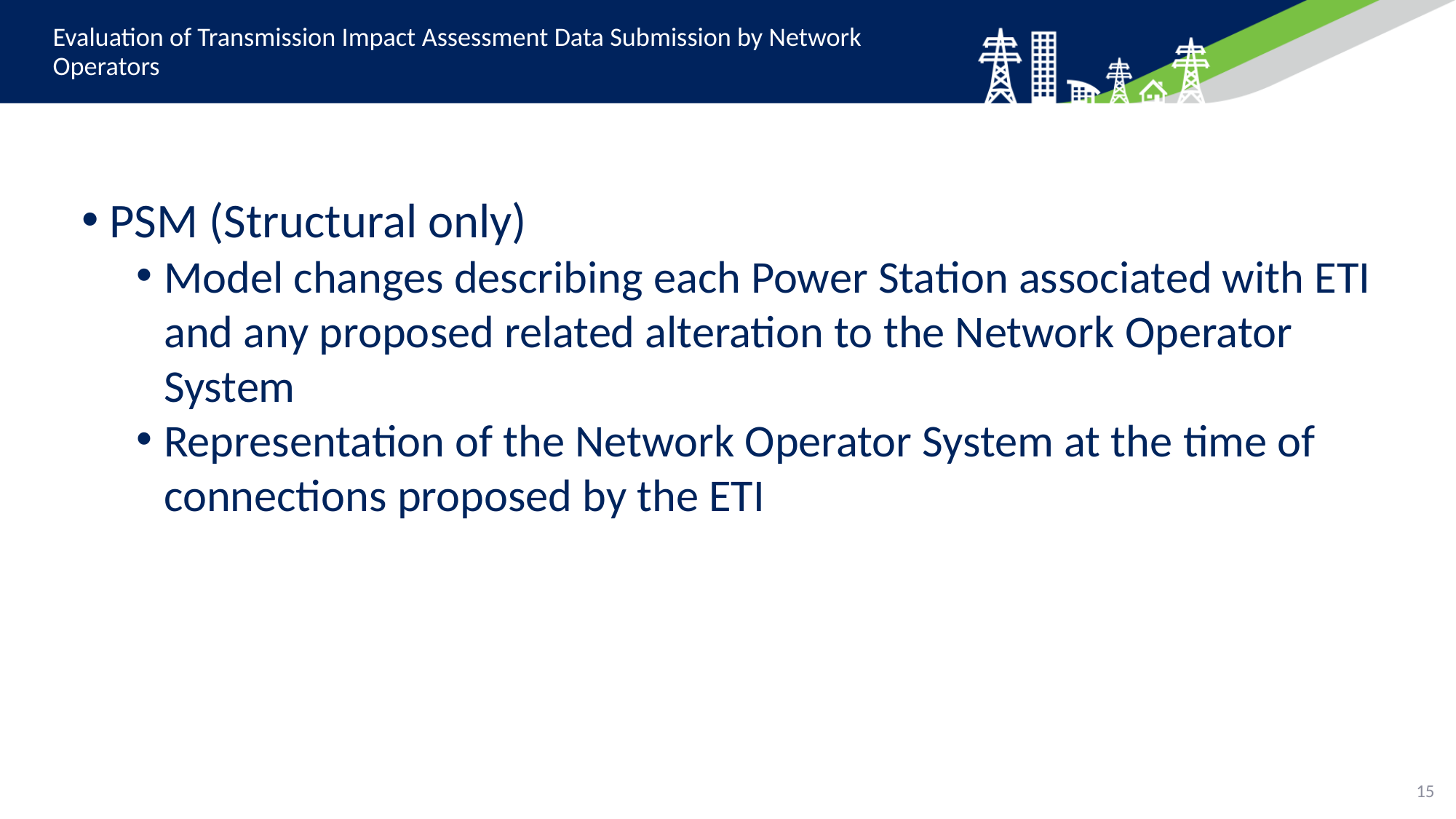

# Evaluation of Transmission Impact Assessment Data Submission by Network Operators

PSM (Structural only)
Model changes describing each Power Station associated with ETI and any proposed related alteration to the Network Operator System
Representation of the Network Operator System at the time of connections proposed by the ETI

15